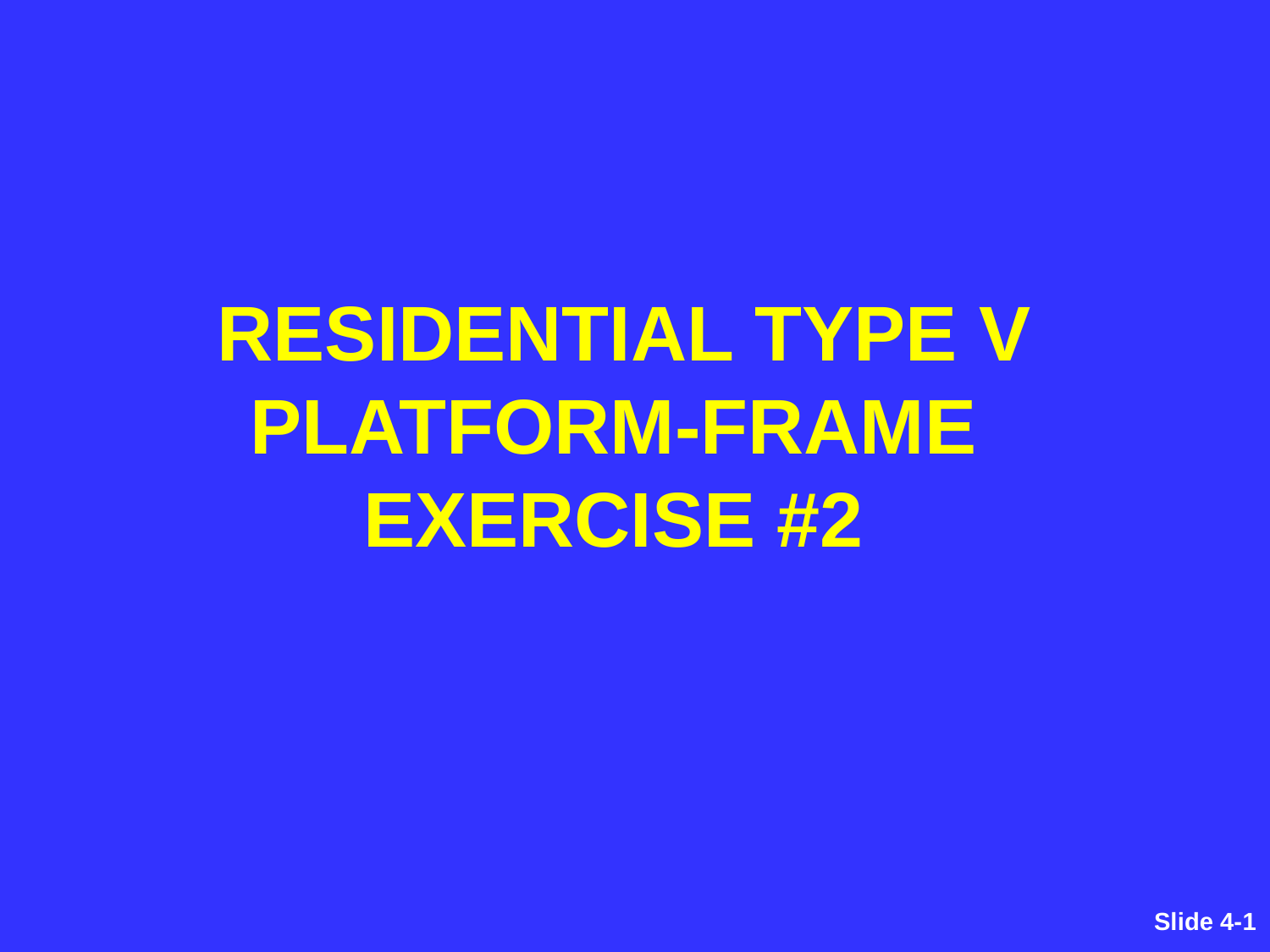

RESIDENTIAL TYPE V
PLATFORM-FRAME EXERCISE #2
Slide 4-1